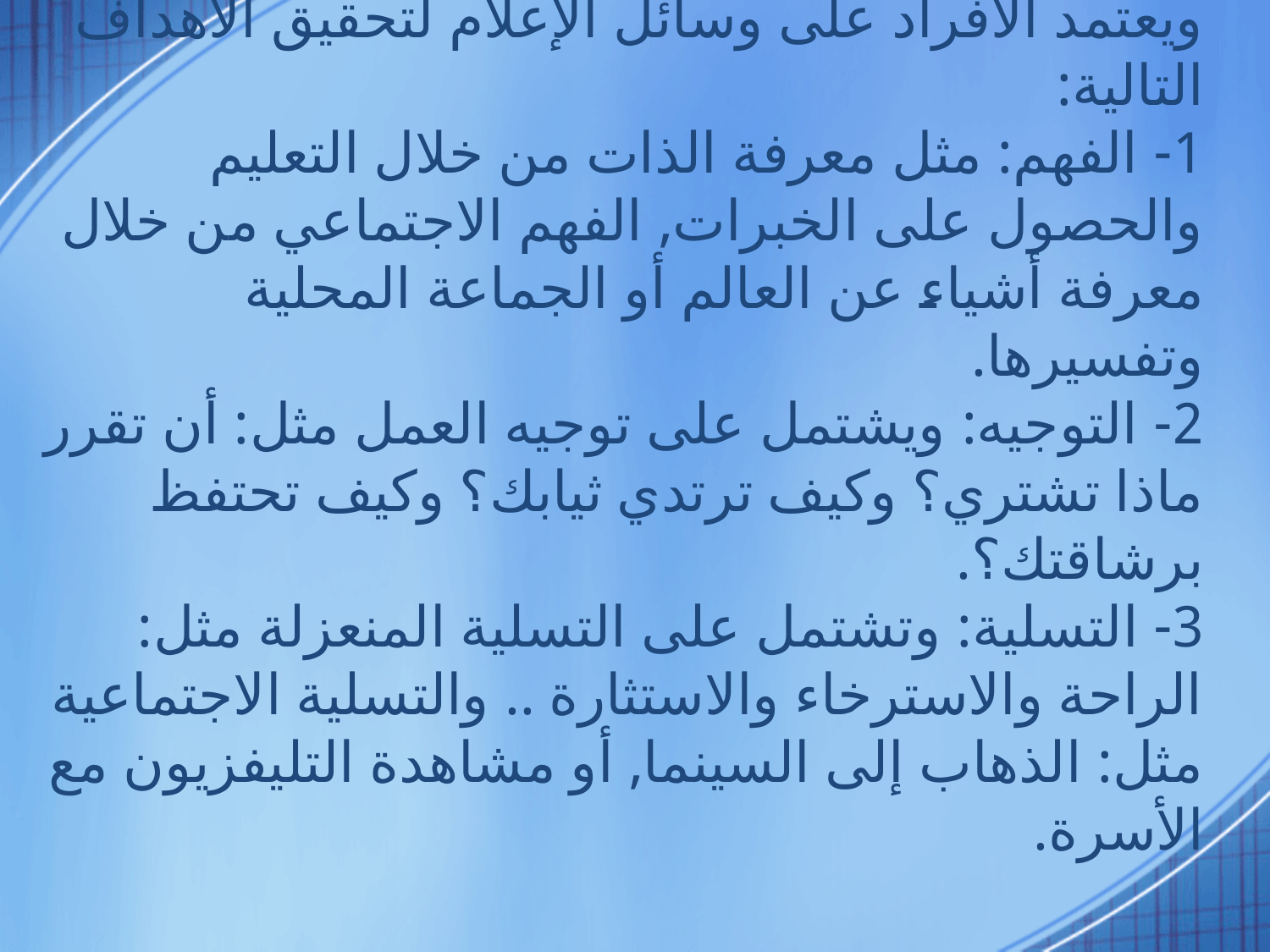

# الاعتماد المتبادل بين الأفراد ونظم وسائل الإعلام: ويعتمد الأفراد على وسائل الإعلام لتحقيق الأهداف التالية: 1- الفهم: مثل معرفة الذات من خلال التعليم والحصول على الخبرات, الفهم الاجتماعي من خلال معرفة أشياء عن العالم أو الجماعة المحلية وتفسيرها. 2- التوجيه: ويشتمل على توجيه العمل مثل: أن تقرر ماذا تشتري؟ وكيف ترتدي ثيابك؟ وكيف تحتفظ برشاقتك؟. 3- التسلية: وتشتمل على التسلية المنعزلة مثل: الراحة والاسترخاء والاستثارة .. والتسلية الاجتماعية مثل: الذهاب إلى السينما, أو مشاهدة التليفزيون مع الأسرة.